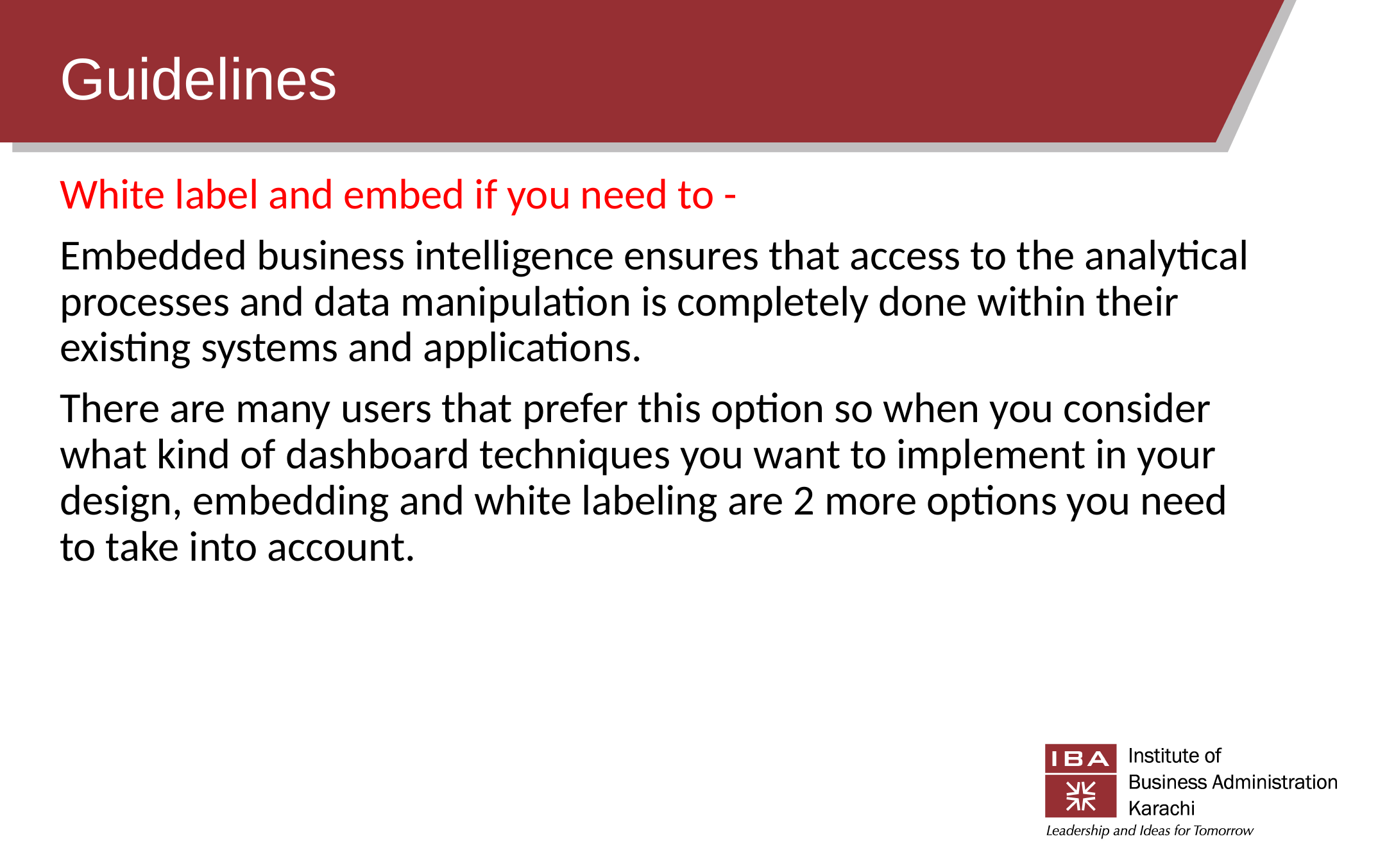

# Guidelines
White label and embed if you need to -
Embedded business intelligence ensures that access to the analytical processes and data manipulation is completely done within their existing systems and applications.
There are many users that prefer this option so when you consider what kind of dashboard techniques you want to implement in your design, embedding and white labeling are 2 more options you need to take into account.